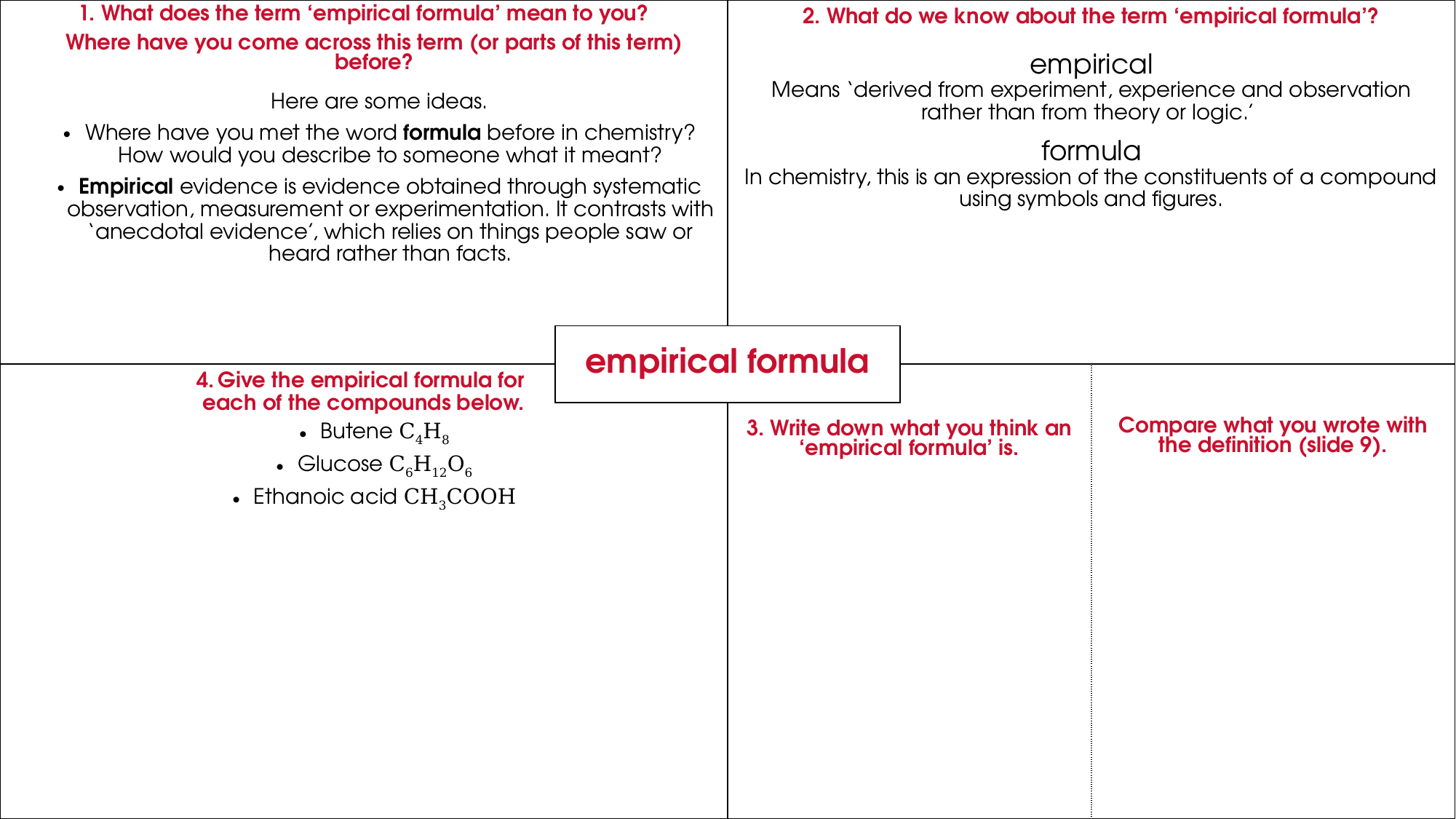

| 1. What does the term ‘empirical formula’ mean to you? Where have you come across this term (or parts of this term) before? Here are some ideas. Where have you met the word formula before in chemistry? How would you describe to someone what it meant? Empirical evidence is evidence obtained through systematic observation, measurement or experimentation. It contrasts with ‘anecdotal evidence’, which relies on things people saw or heard rather than facts. | 2. What do we know about the term ‘empirical formula’? empirical Means ‘derived from experiment, experience and observation rather than from theory or logic.’ formula In chemistry, this is an expression of the constituents of a compound using symbols and figures. |  |
| --- | --- | --- |
| Give the empirical formula for each of the compounds below. Butene C4H8 Glucose C6H12O6 Ethanoic acid CH3COOH | 3. Write down what you think an ‘empirical formula’ is. | Compare what you wrote with the definition (slide 9). |
| empirical formula |
| --- |